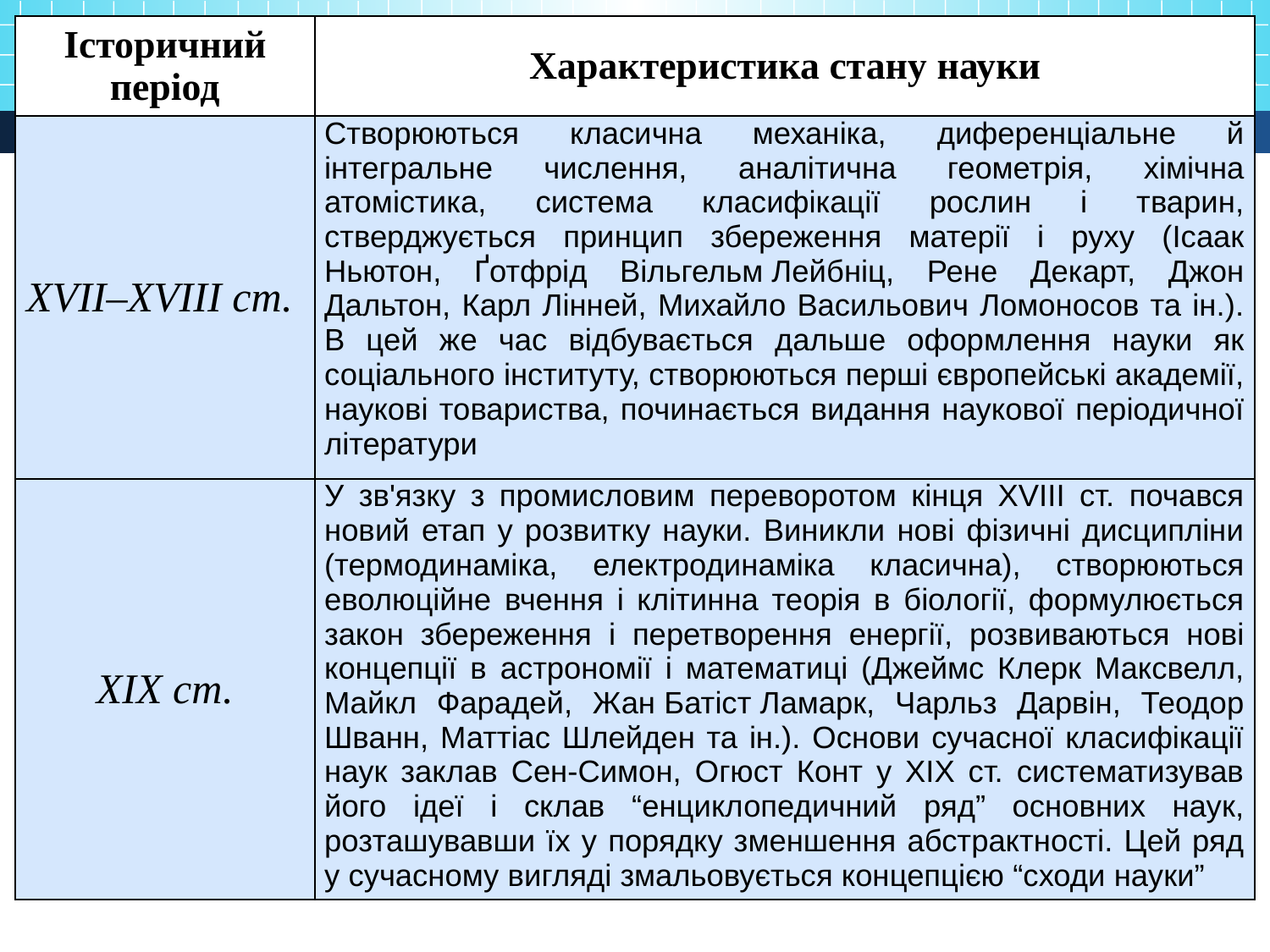

| Історичний період | Характеристика стану науки |
| --- | --- |
| XVII–XVIII ст. | Створюються класична механіка, диференціальне й інтегральне числення, аналітична геометрія, хімічна атомістика, система класифікації рослин і тварин, стверджується принцип збереження матерії і руху (Ісаак Ньютон, Ґотфрід Вільгельм Лейбніц, Рене Декарт, Джон Дальтон, Карл Лінней, Михайло Васильович Ломоносов та ін.). В цей же час відбувається дальше оформлення науки як соціального інституту, створюються перші європейські академії, наукові товариства, починається видання наукової періодичної літератури |
| ХІХ ст. | У зв'язку з промисловим переворотом кінця XVIII ст. почався новий етап у розвитку науки. Виникли нові фізичні дисципліни (термодинаміка, електродинаміка класична), створюються еволюційне вчення і клітинна теорія в біології, формулюється закон збереження і перетворення енергії, розвиваються нові концепції в астрономії і математиці (Джеймс Клерк Максвелл, Майкл Фарадей, Жан Батіст Ламарк, Чарльз Дарвін, Теодор Шванн, Маттіас Шлейден та ін.). Основи сучасної класифікації наук заклав Сен-Симон, Огюст Конт у XIX ст. систематизував його ідеї і склав “енциклопедичний ряд” основних наук, розташувавши їх у порядку зменшення абстрактності. Цей ряд у сучасному вигляді змальовується концепцією “сходи науки” |